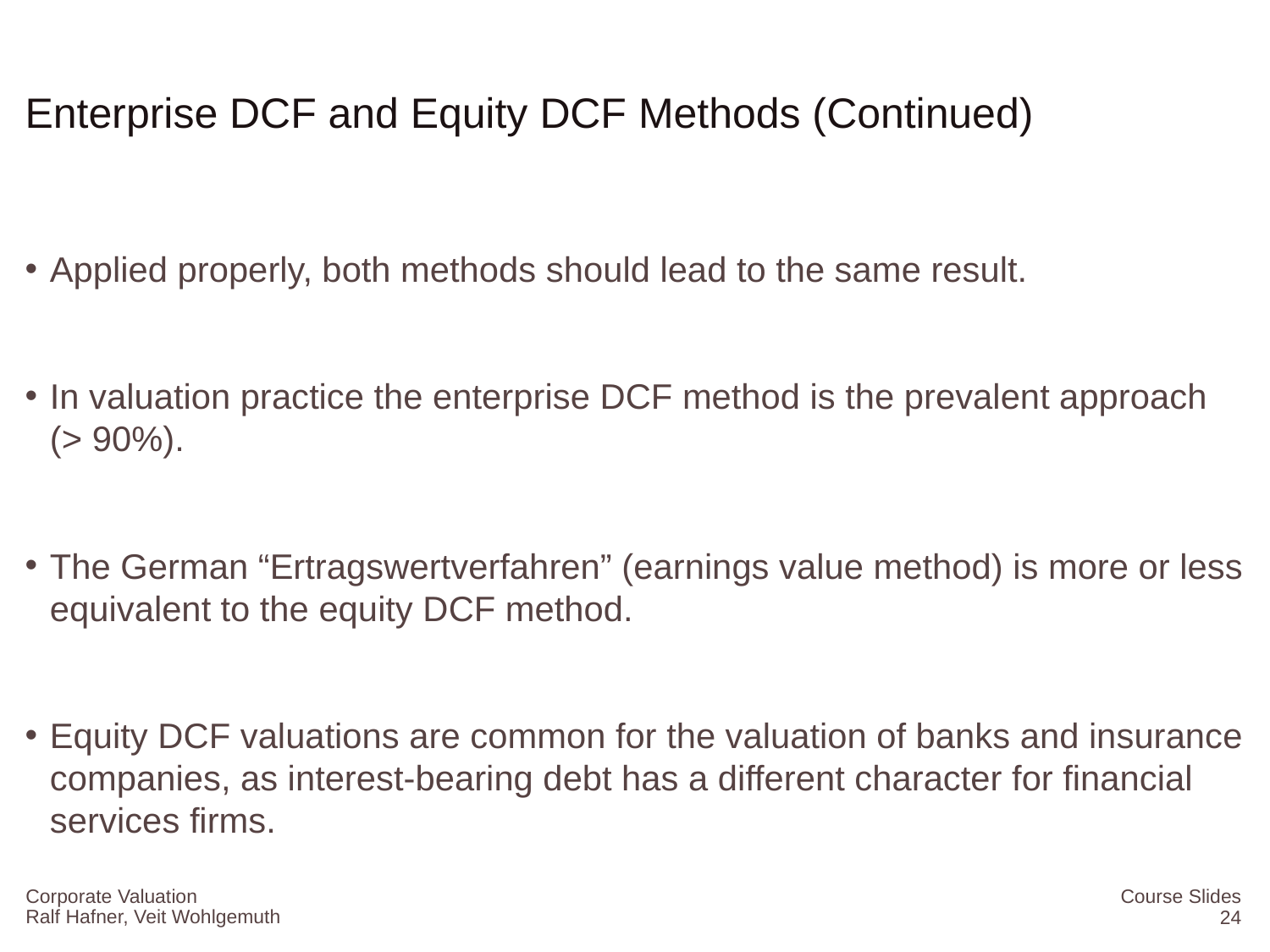

# Enterprise DCF and Equity DCF Methods (Continued)
Applied properly, both methods should lead to the same result.

In valuation practice the enterprise DCF method is the prevalent approach (> 90%).

The German “Ertragswertverfahren” (earnings value method) is more or less equivalent to the equity DCF method.

Equity DCF valuations are common for the valuation of banks and insurance companies, as interest-bearing debt has a different character for financial services firms.

Corporate Valuation
Course Slides
24